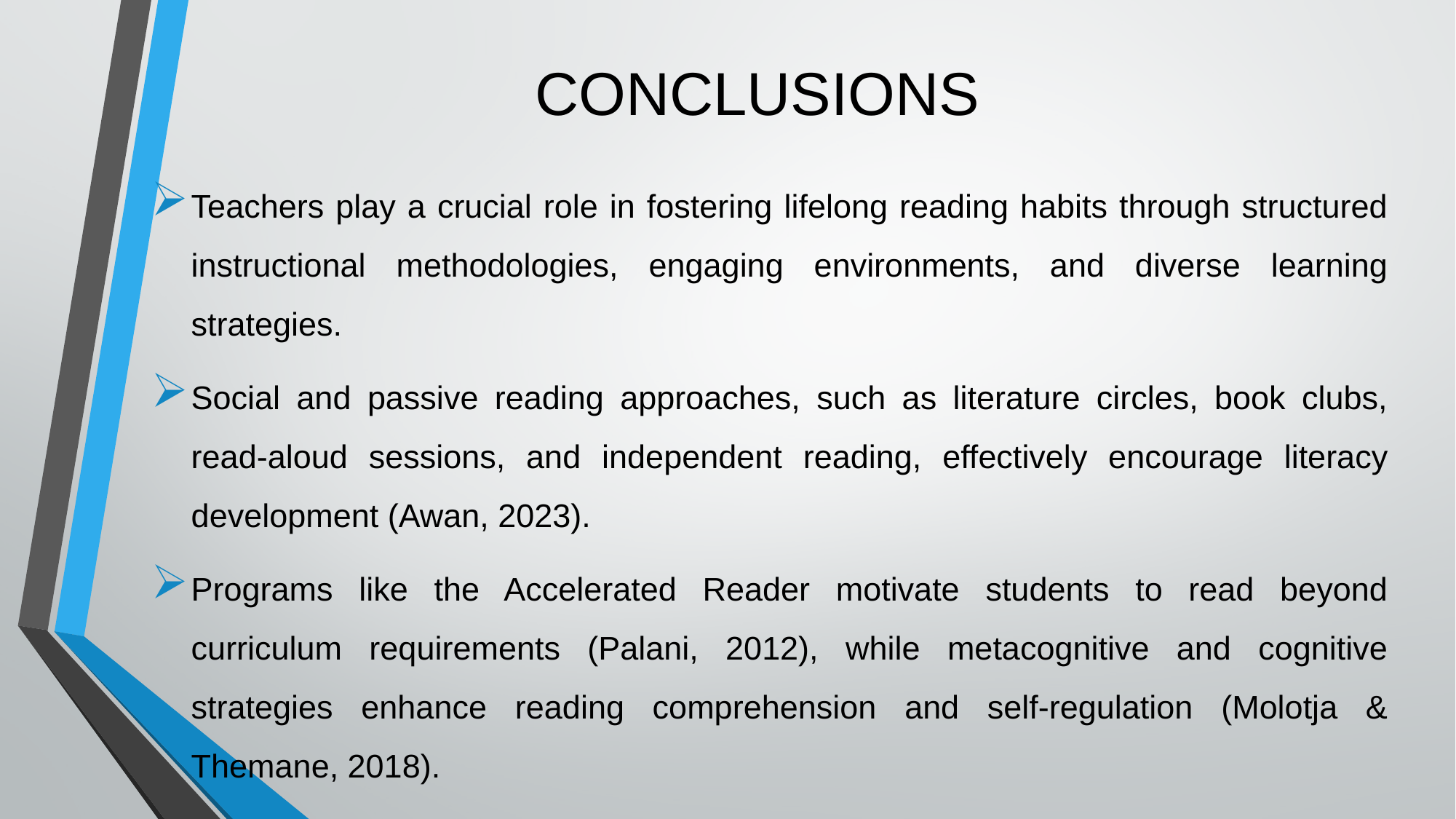

# CONCLUSIONS
Teachers play a crucial role in fostering lifelong reading habits through structured instructional methodologies, engaging environments, and diverse learning strategies.
Social and passive reading approaches, such as literature circles, book clubs, read-aloud sessions, and independent reading, effectively encourage literacy development (Awan, 2023).
Programs like the Accelerated Reader motivate students to read beyond curriculum requirements (Palani, 2012), while metacognitive and cognitive strategies enhance reading comprehension and self-regulation (Molotja & Themane, 2018).